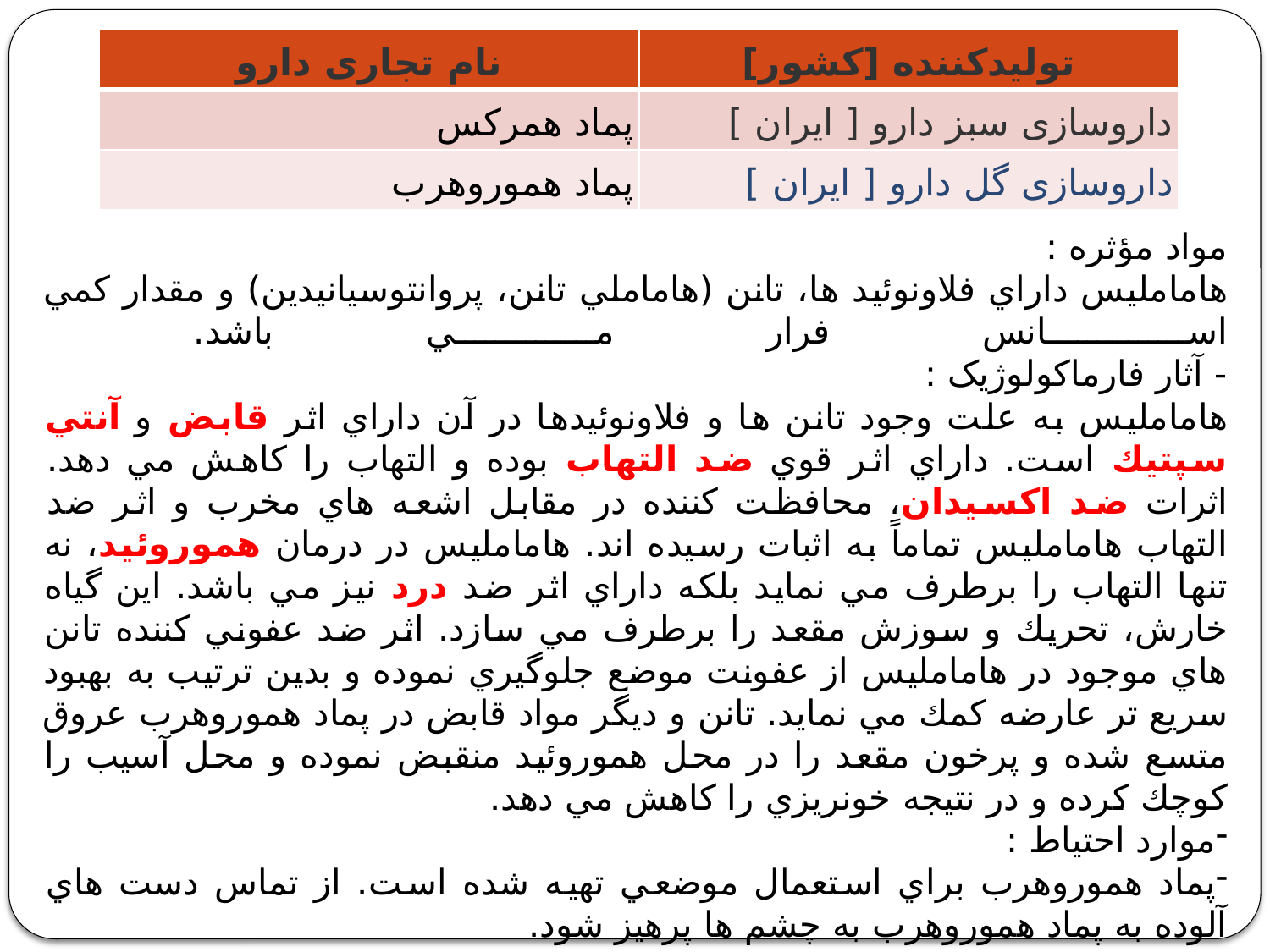

| نام تجاری دارو | تولیدکننده [کشور] |
| --- | --- |
| پماد همركس | داروسازی سبز دارو [ ایران ] |
| پماد هموروهرب | داروسازی گل دارو [ ایران ] |
مواد مؤثره :
هامامليس داراي فلاونوئيد ها، تانن (هاماملي تانن، پروانتوسيانيدين) و مقدار كمي اسانس فرار مي باشد.
- آثار فارماکولوژيک :
هامامليس به علت وجود تانن ها و فلاونوئيدها در آن داراي اثر قابض و آنتي سپتيك است. داراي اثر قوي ضد التهاب بوده و التهاب را كاهش مي دهد. اثرات ضد اكسيدان، محافظت كننده در مقابل اشعه هاي مخرب و اثر ضد التهاب هامامليس تماماً به اثبات رسيده اند. هامامليس در درمان هموروئيد، نه تنها التهاب را برطرف مي نمايد بلكه داراي اثر ضد درد نيز مي باشد. اين گياه خارش، تحريك و سوزش مقعد را برطرف مي سازد. اثر ضد عفوني كننده تانن هاي موجود در هامامليس از عفونت موضع جلوگيري نموده و بدين ترتيب به بهبود سريع تر عارضه كمك مي نمايد. تانن و ديگر مواد قابض در پماد هموروهرب عروق متسع شده و پرخون مقعد را در محل هموروئيد منقبض نموده و محل آسيب را كوچك كرده و در نتيجه خونريزي را كاهش مي دهد.
موارد احتياط :
پماد هموروهرب براي استعمال موضعي تهيه شده است. از تماس دست هاي آلوده به پماد هموروهرب به چشم ها پرهيز شود.
عوارض جانبي :
اين دارو ممكن است در افراد حساس به گياهان دارويي ايجاد واكنش هاي آلرژيك مختصر نمايد. در صورت بروز اين آثار مصرف دارو قطع و با پزشك يا داروساز مشورت شود.